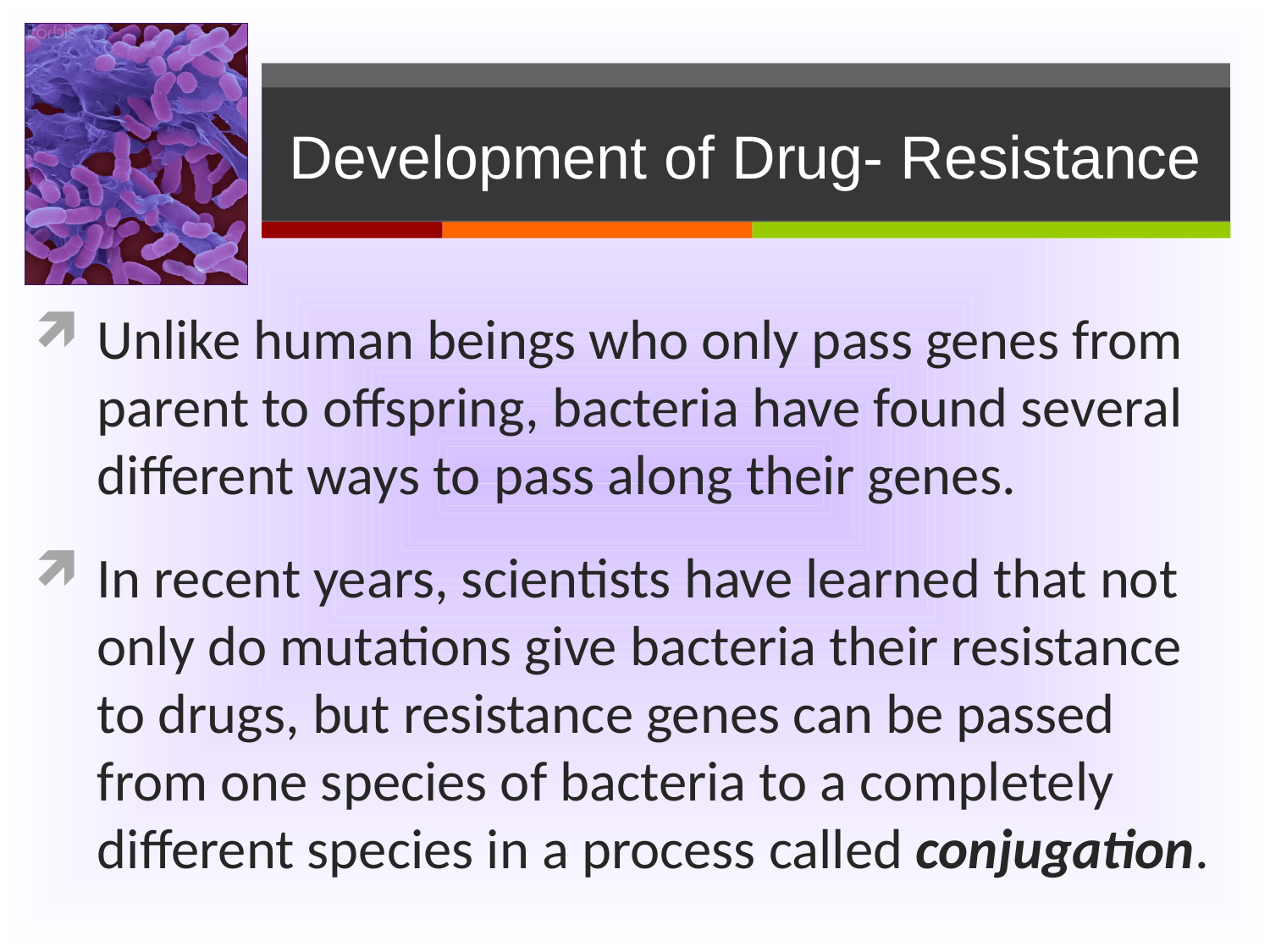

# Development of Drug- Resistance
Unlike human beings who only pass genes from parent to offspring, bacteria have found several different ways to pass along their genes.
In recent years, scientists have learned that not only do mutations give bacteria their resistance to drugs, but resistance genes can be passed from one species of bacteria to a completely different species in a process called conjugation.